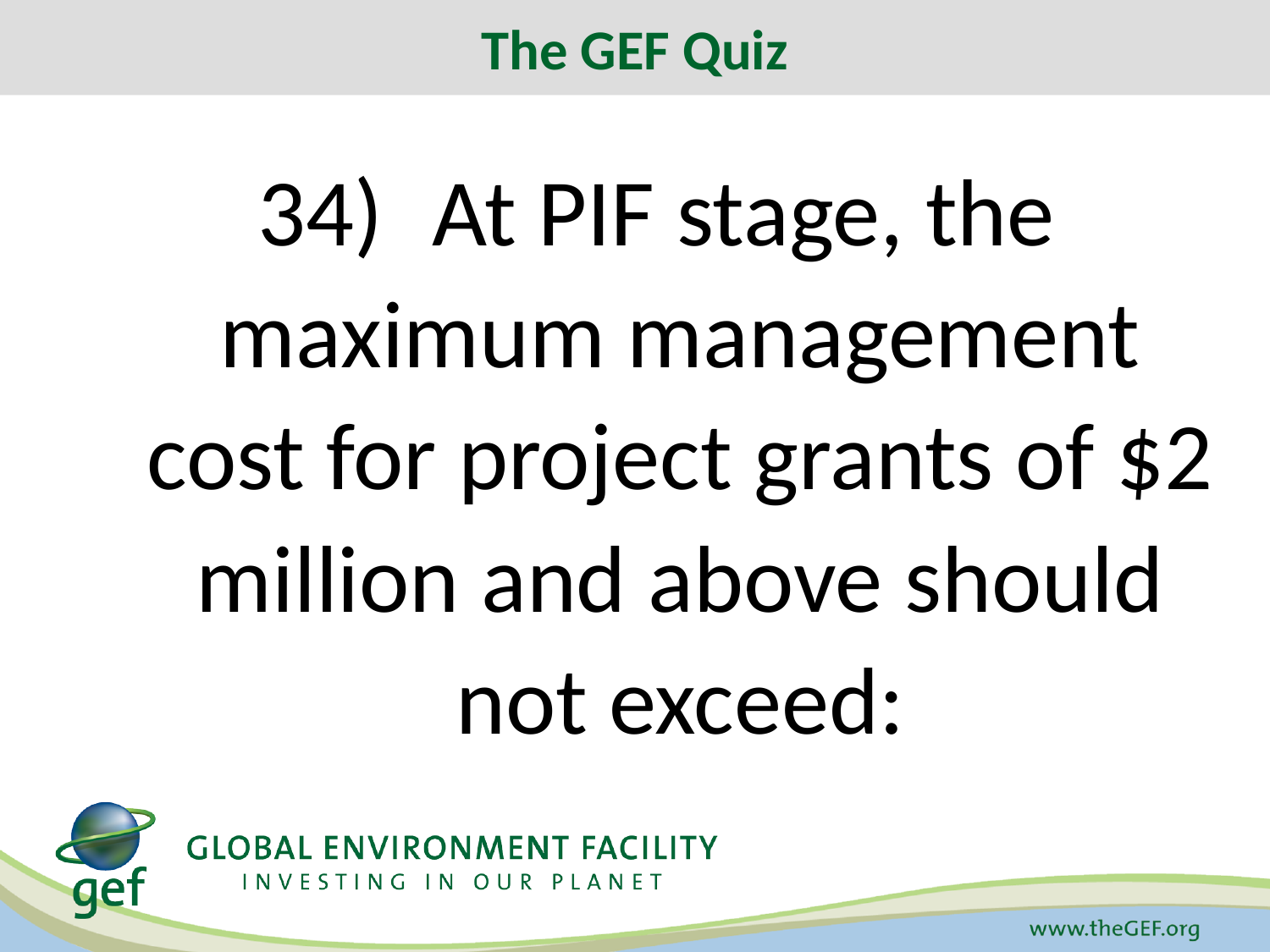

The GEF Quiz
# 34)	At PIF stage, the maximum management cost for project grants of $2 million and above should not exceed: